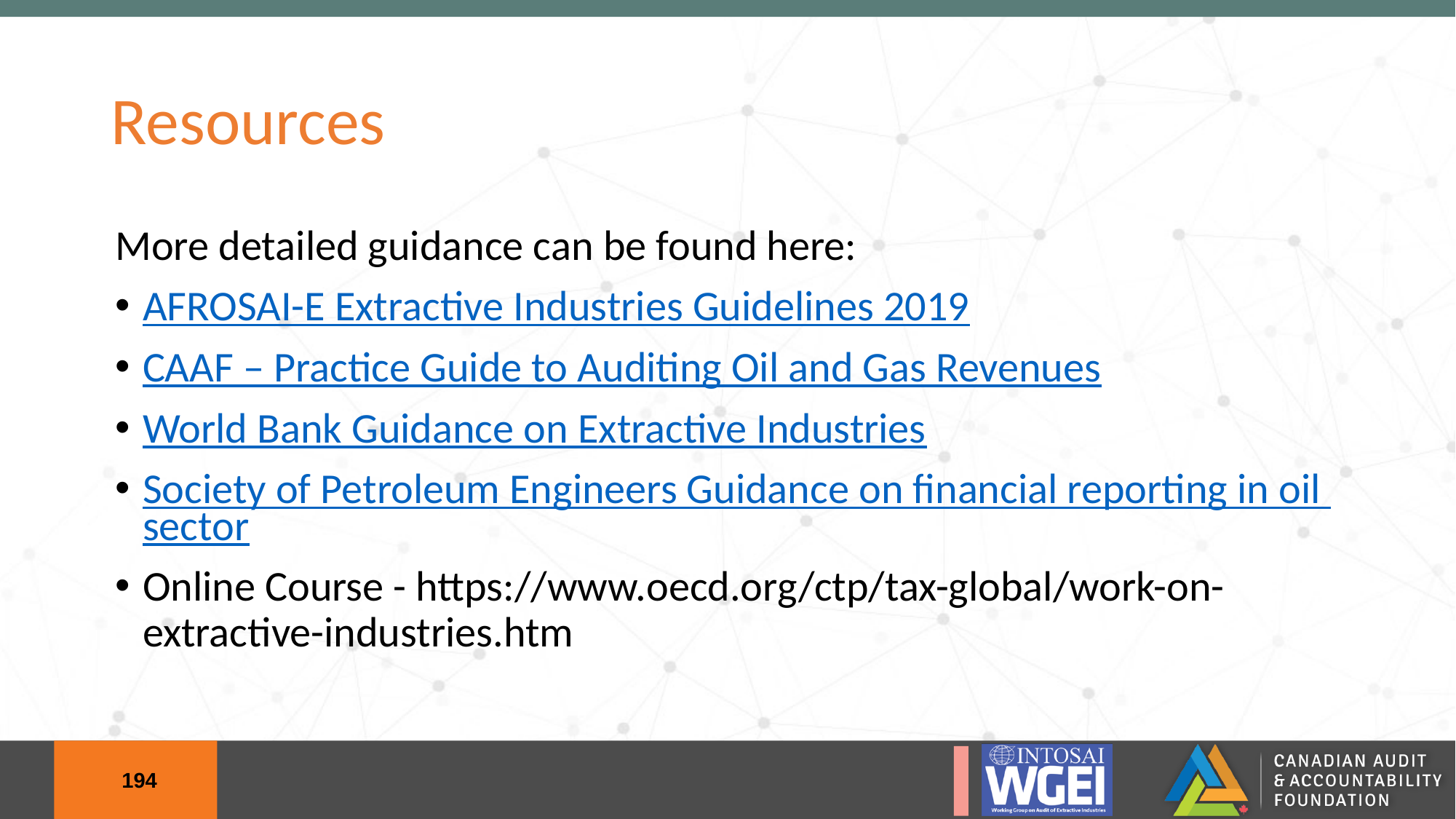

# Resources
More detailed guidance can be found here:
AFROSAI-E Extractive Industries Guidelines 2019
CAAF – Practice Guide to Auditing Oil and Gas Revenues
World Bank Guidance on Extractive Industries
Society of Petroleum Engineers Guidance on financial reporting in oil sector
Online Course - https://www.oecd.org/ctp/tax-global/work-on-extractive-industries.htm